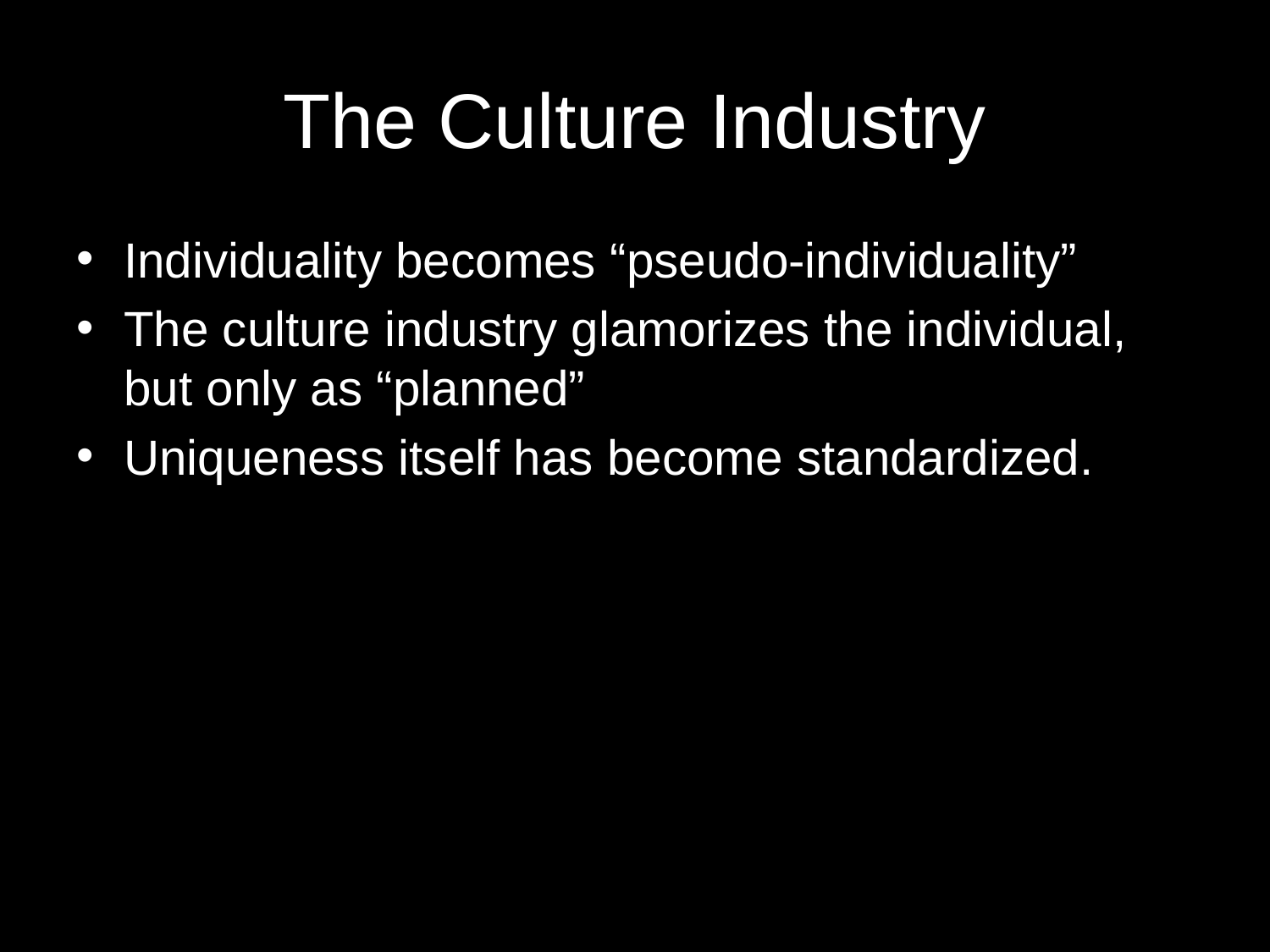

# The Culture Industry
Individuality becomes “pseudo-individuality”
The culture industry glamorizes the individual, but only as “planned”
Uniqueness itself has become standardized.